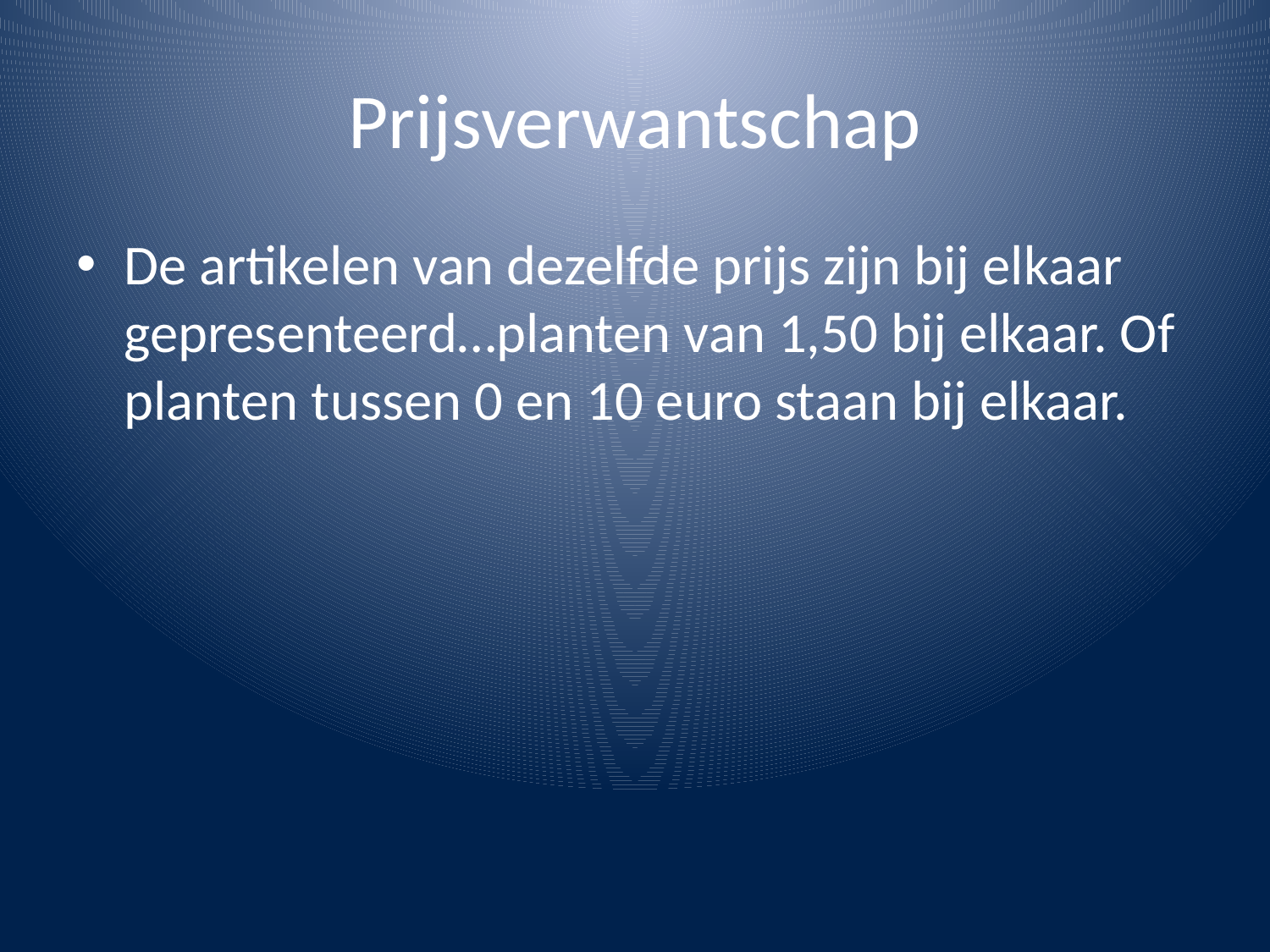

# Prijsverwantschap
De artikelen van dezelfde prijs zijn bij elkaar gepresenteerd…planten van 1,50 bij elkaar. Of planten tussen 0 en 10 euro staan bij elkaar.